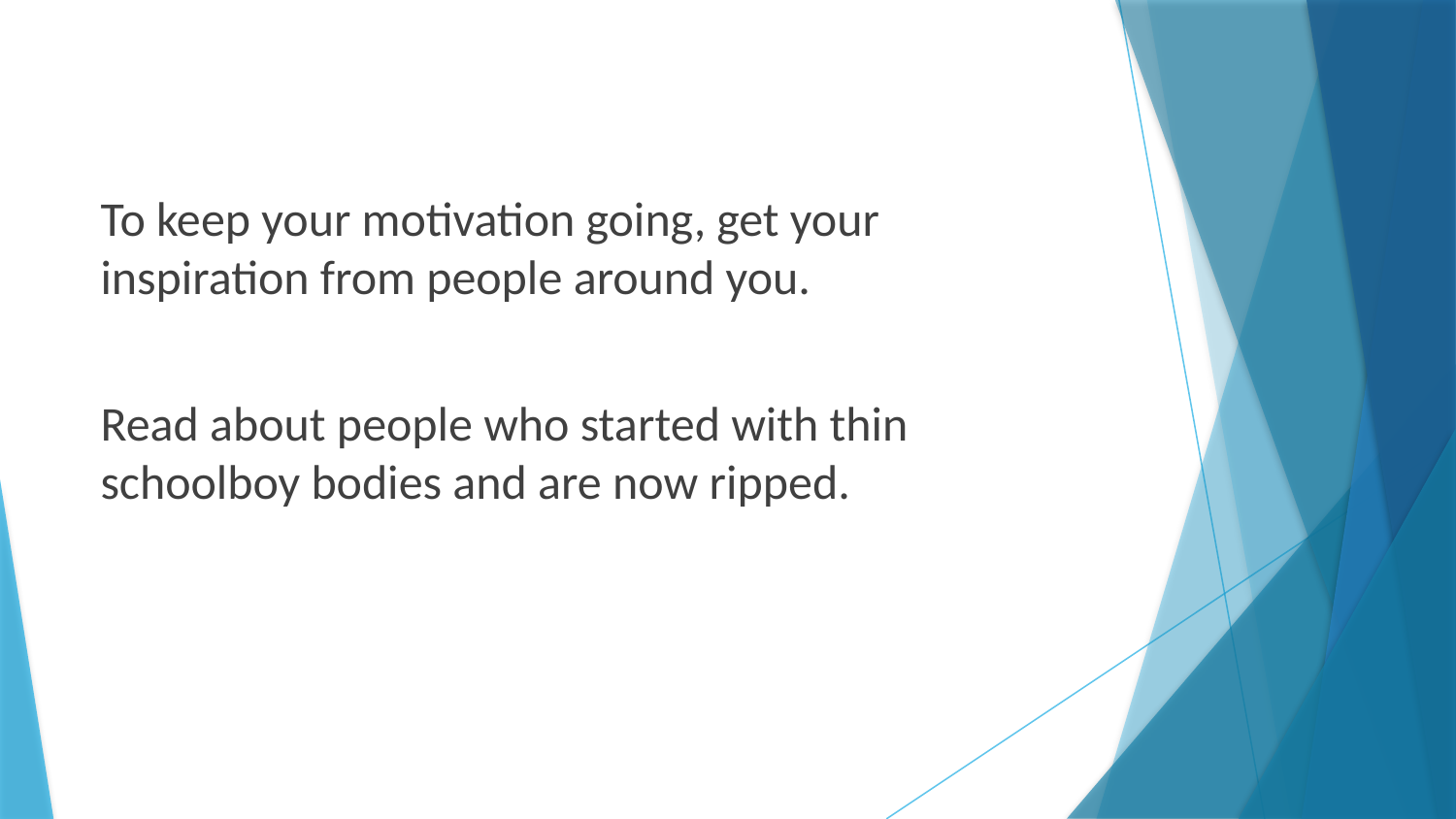

To keep your motivation going, get your inspiration from people around you.

Read about people who started with thin schoolboy bodies and are now ripped.